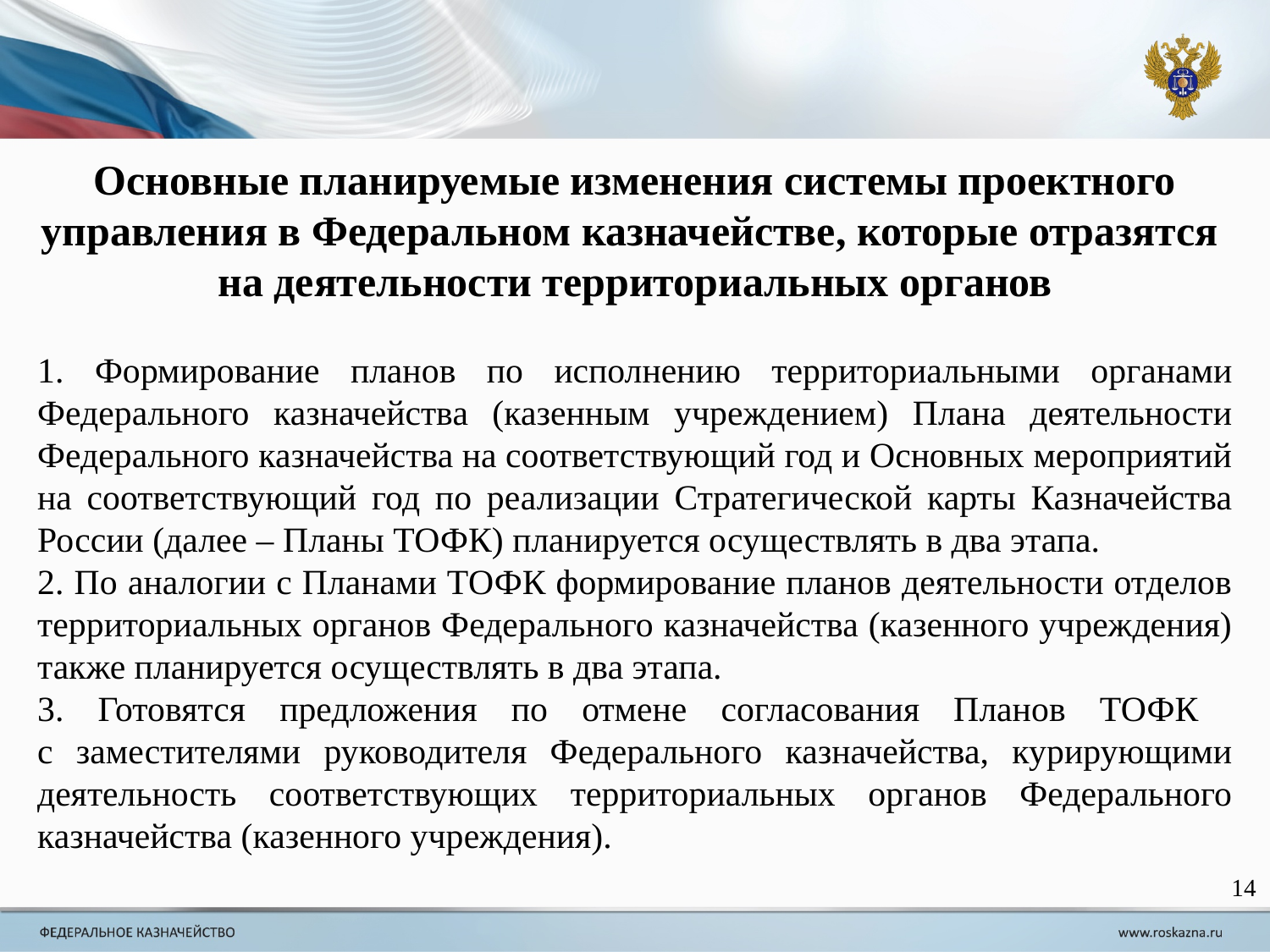

Основные планируемые изменения системы проектного управления в Федеральном казначействе, которые отразятся
на деятельности территориальных органов

1. Формирование планов по исполнению территориальными органами Федерального казначейства (казенным учреждением) Плана деятельности Федерального казначейства на соответствующий год и Основных мероприятий на соответствующий год по реализации Стратегической карты Казначейства России (далее – Планы ТОФК) планируется осуществлять в два этапа.
2. По аналогии с Планами ТОФК формирование планов деятельности отделов территориальных органов Федерального казначейства (казенного учреждения) также планируется осуществлять в два этапа.
3. Готовятся предложения по отмене согласования Планов ТОФК
с заместителями руководителя Федерального казначейства, курирующими деятельность соответствующих территориальных органов Федерального казначейства (казенного учреждения).
14